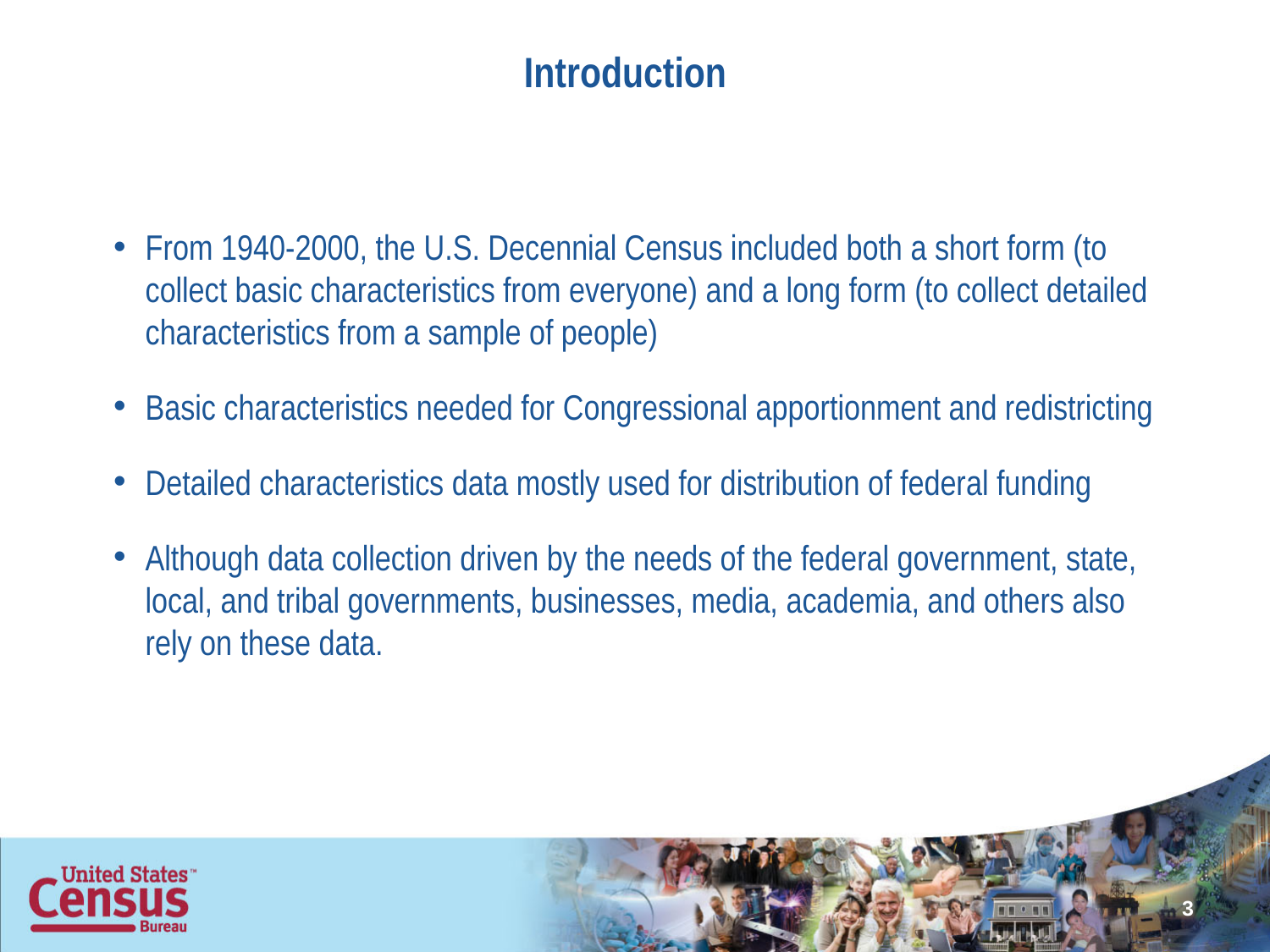

# Introduction

From 1940-2000, the U.S. Decennial Census included both a short form (to collect basic characteristics from everyone) and a long form (to collect detailed characteristics from a sample of people)

Basic characteristics needed for Congressional apportionment and redistricting

Detailed characteristics data mostly used for distribution of federal funding

Although data collection driven by the needs of the federal government, state, local, and tribal governments, businesses, media, academia, and others also rely on these data.

3